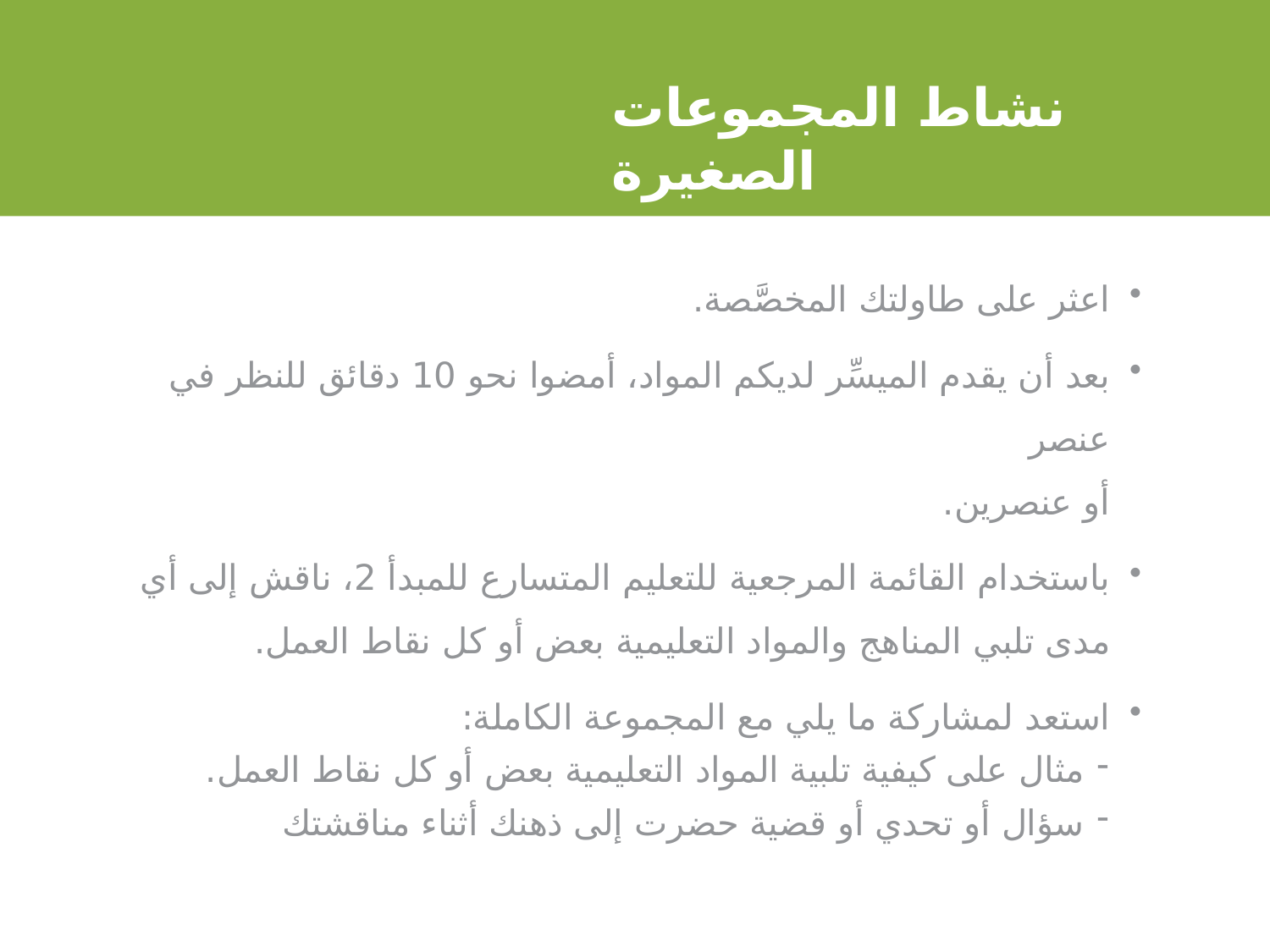

# نشاط المجموعات الصغيرة
اعثر على طاولتك المخصَّصة.
بعد أن يقدم الميسِّر لديكم المواد، أمضوا نحو 10 دقائق للنظر في عنصر
أو عنصرين.
باستخدام القائمة المرجعية للتعليم المتسارع للمبدأ 2، ناقش إلى أي مدى تلبي المناهج والمواد التعليمية بعض أو كل نقاط العمل.
استعد لمشاركة ما يلي مع المجموعة الكاملة:
مثال على كيفية تلبية المواد التعليمية بعض أو كل نقاط العمل.
سؤال أو تحدي أو قضية حضرت إلى ذهنك أثناء مناقشتك